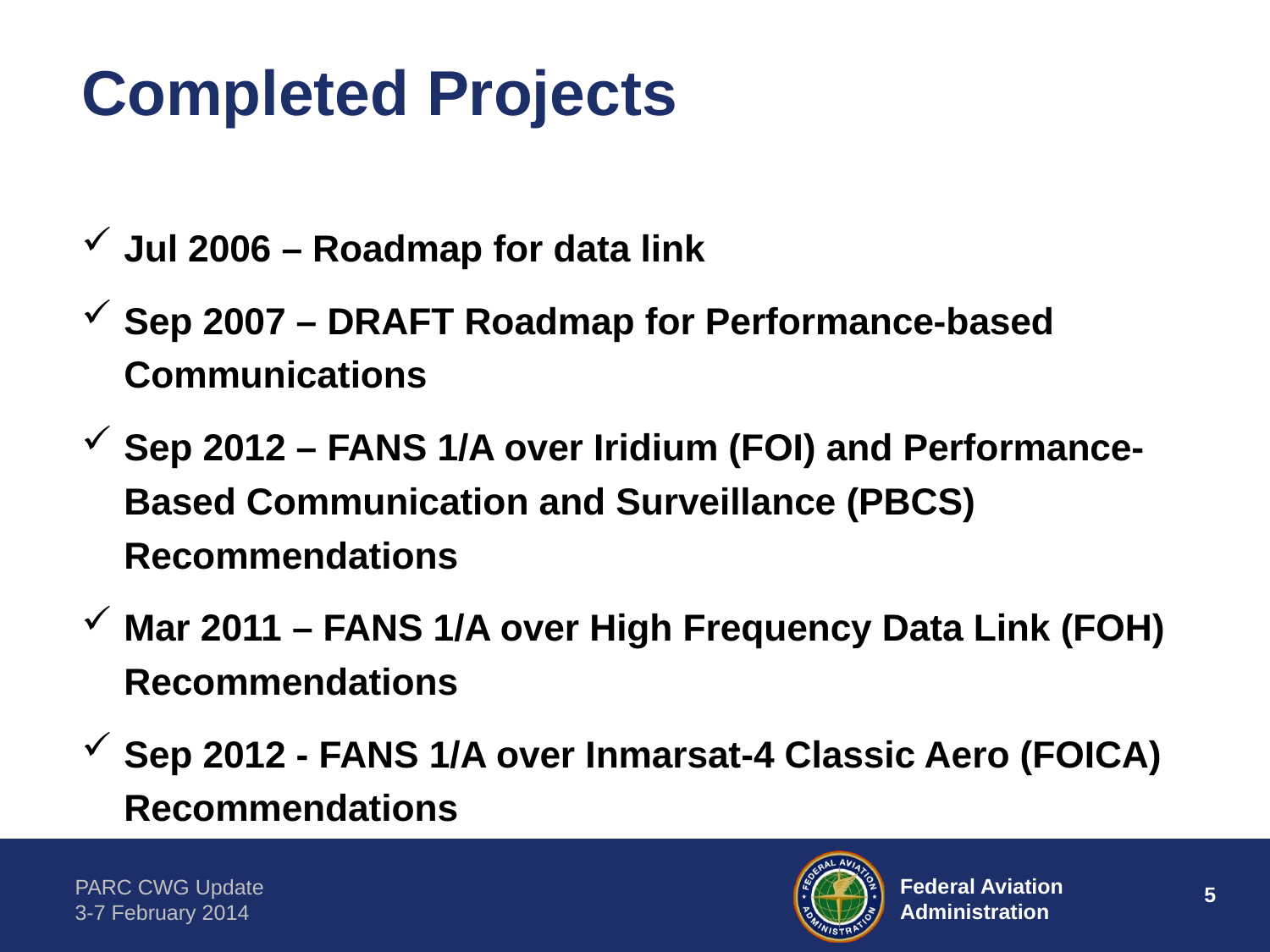

# Completed Projects
Jul 2006 – Roadmap for data link
Sep 2007 – DRAFT Roadmap for Performance-based Communications
Sep 2012 – FANS 1/A over Iridium (FOI) and Performance-Based Communication and Surveillance (PBCS) Recommendations
Mar 2011 – FANS 1/A over High Frequency Data Link (FOH) Recommendations
Sep 2012 - FANS 1/A over Inmarsat-4 Classic Aero (FOICA) Recommendations